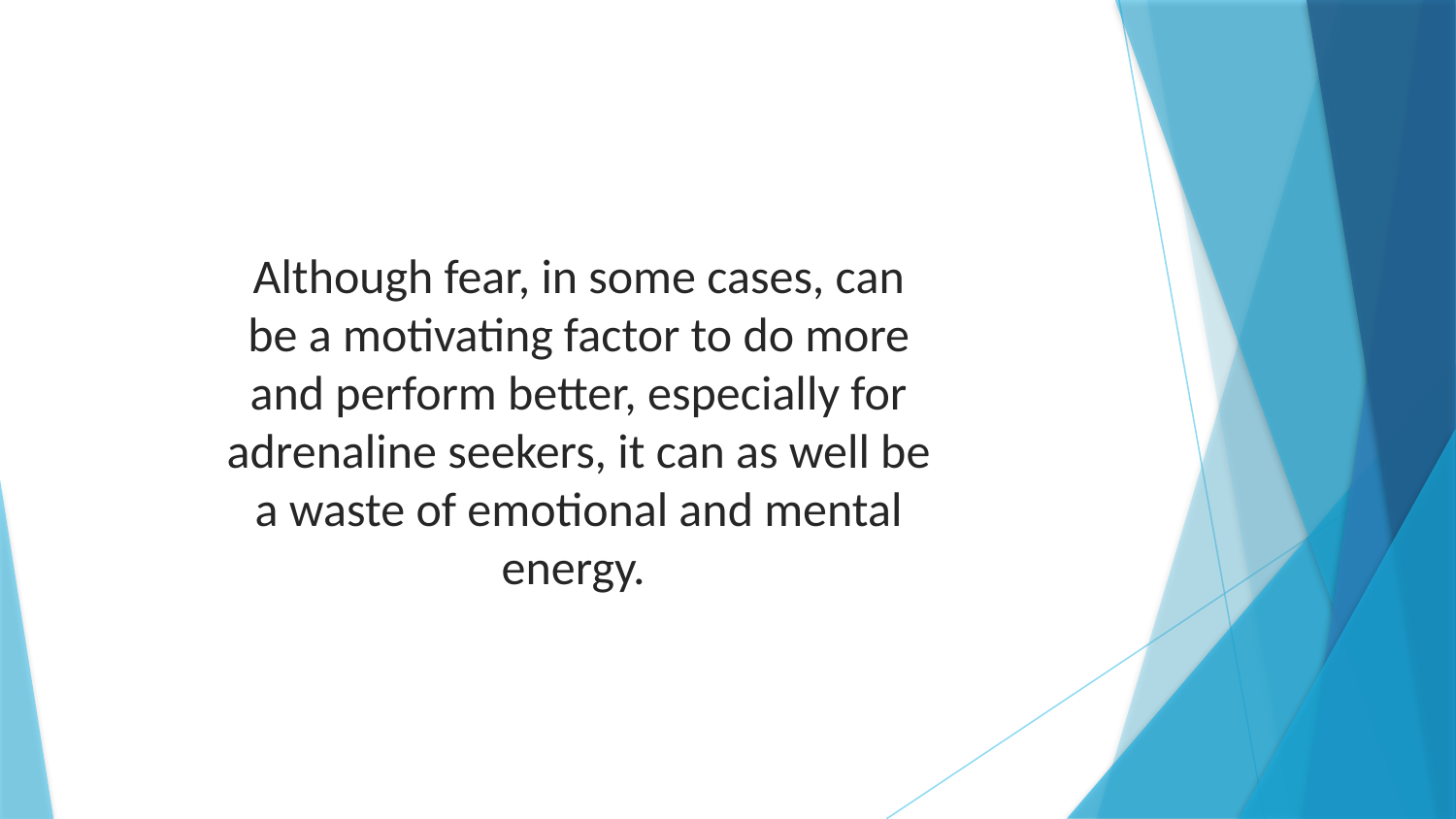

Although fear, in some cases, can be a motivating factor to do more and perform better, especially for adrenaline seekers, it can as well be a waste of emotional and mental energy.